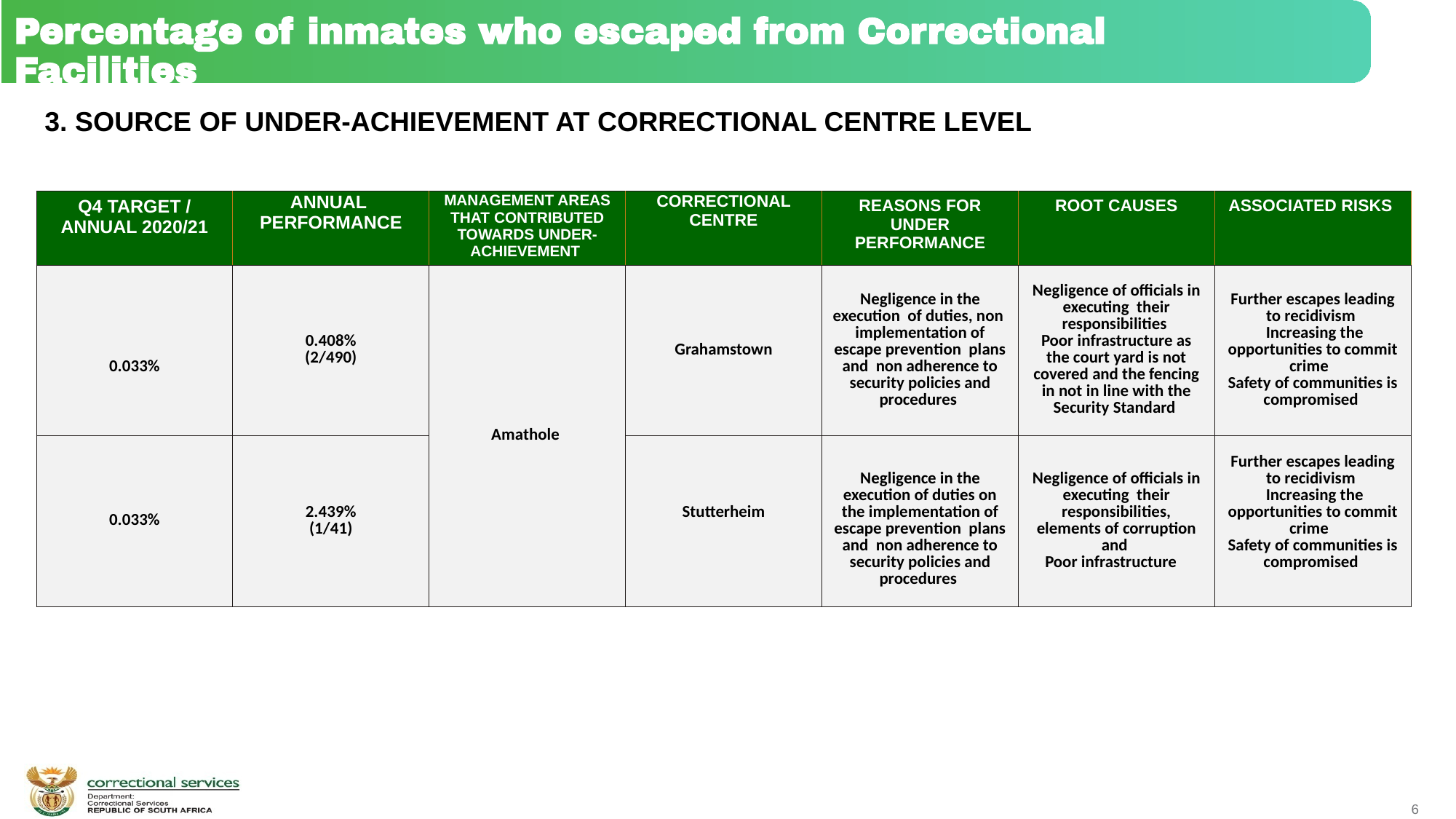

Percentage of inmates who escaped from Correctional Facilities

   3. SOURCE OF UNDER-ACHIEVEMENT AT CORRECTIONAL CENTRE LEVEL
| Q4 TARGET / ANNUAL 2020/21 | ANNUAL PERFORMANCE | MANAGEMENT AREAS THAT CONTRIBUTED TOWARDS UNDER-ACHIEVEMENT | CORRECTIONAL CENTRE | REASONS FOR UNDER PERFORMANCE | ROOT CAUSES | ASSOCIATED RISKS |
| --- | --- | --- | --- | --- | --- | --- |
| 0.033% | 0.408% (2/490) | Amathole | Grahamstown | Negligence in the execution of duties, non implementation of escape prevention plans and non adherence to security policies and procedures | Negligence of officials in executing their responsibilities Poor infrastructure as the court yard is not covered and the fencing in not in line with the Security Standard | Further escapes leading to recidivism Increasing the opportunities to commit crime Safety of communities is compromised |
| 0.033% | 2.439% (1/41) |  | Stutterheim | Negligence in the execution of duties on the implementation of escape prevention plans and non adherence to security policies and procedures | Negligence of officials in executing their responsibilities, elements of corruption and Poor infrastructure | Further escapes leading to recidivism Increasing the opportunities to commit crime Safety of communities is compromised |